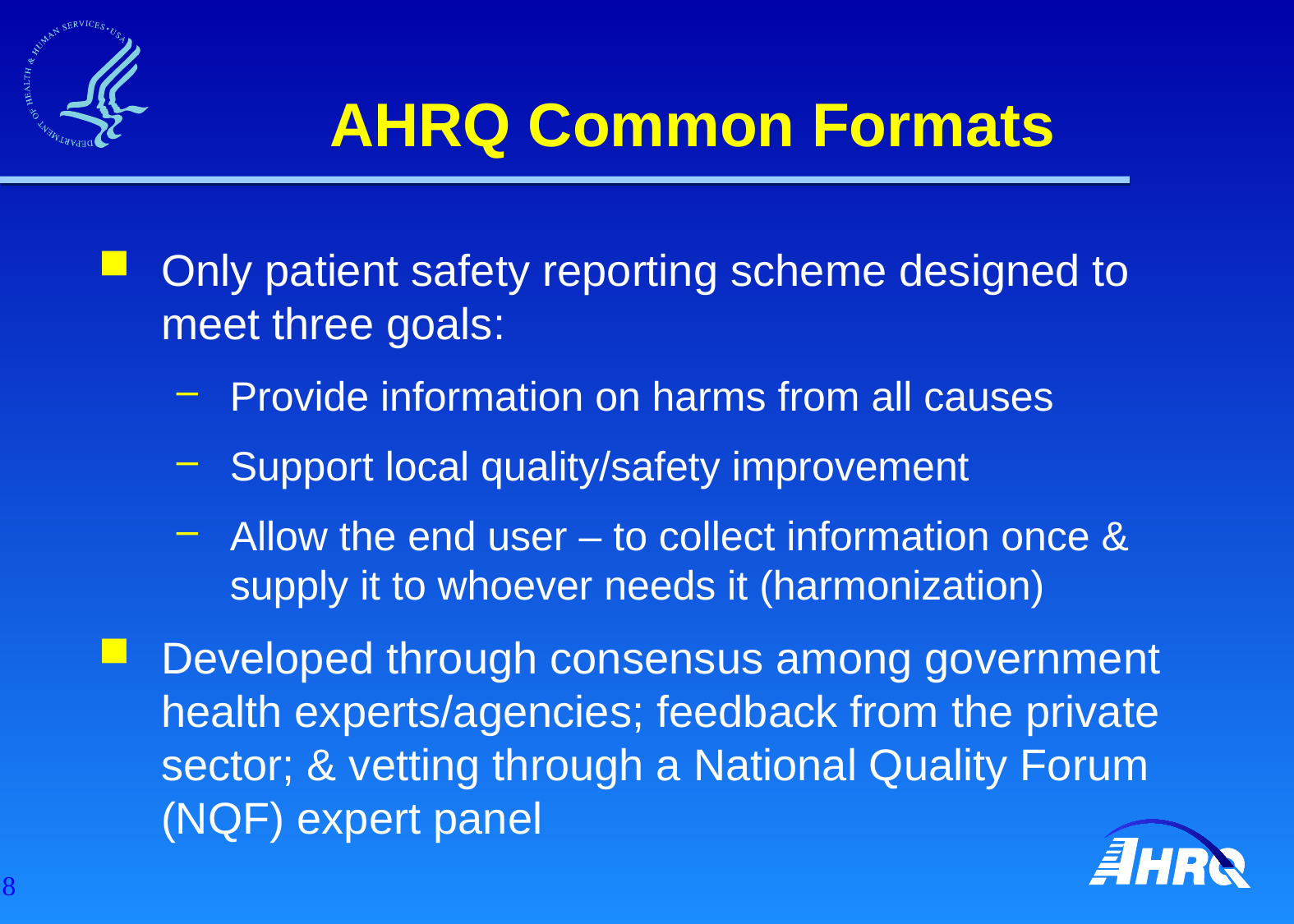

# AHRQ Common Formats
Only patient safety reporting scheme designed to meet three goals:
Provide information on harms from all causes
Support local quality/safety improvement
Allow the end user – to collect information once & supply it to whoever needs it (harmonization)
Developed through consensus among government health experts/agencies; feedback from the private sector; & vetting through a National Quality Forum (NQF) expert panel